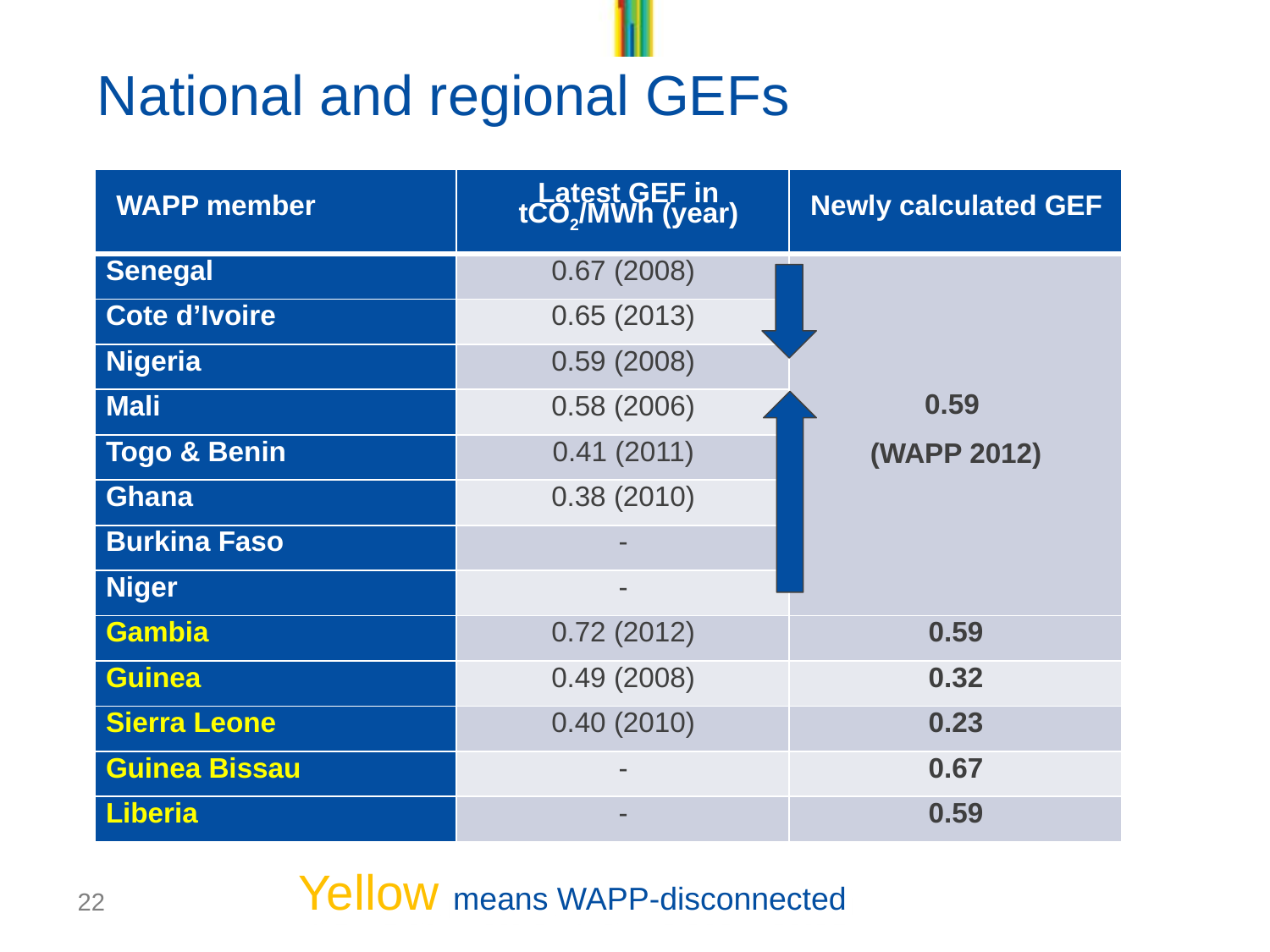

# National and regional GEFs
| WAPP member | Latest GEF in tCO2/MWh (year) | Newly calculated GEF |
| --- | --- | --- |
| Senegal | 0.67 (2008) | 0.59 (WAPP 2012) |
| Cote d’Ivoire | 0.65 (2013) |  |
| Nigeria | 0.59 (2008) |  |
| Mali | 0.58 (2006) |  |
| Togo & Benin | 0.41 (2011) |  |
| Ghana | 0.38 (2010) |  |
| Burkina Faso | - |  |
| Niger | - |  |
| Gambia | 0.72 (2012) | 0.59 |
| Guinea | 0.49 (2008) | 0.32 |
| Sierra Leone | 0.40 (2010) | 0.23 |
| Guinea Bissau | - | 0.67 |
| Liberia | - | 0.59 |

Yellow means WAPP-disconnected